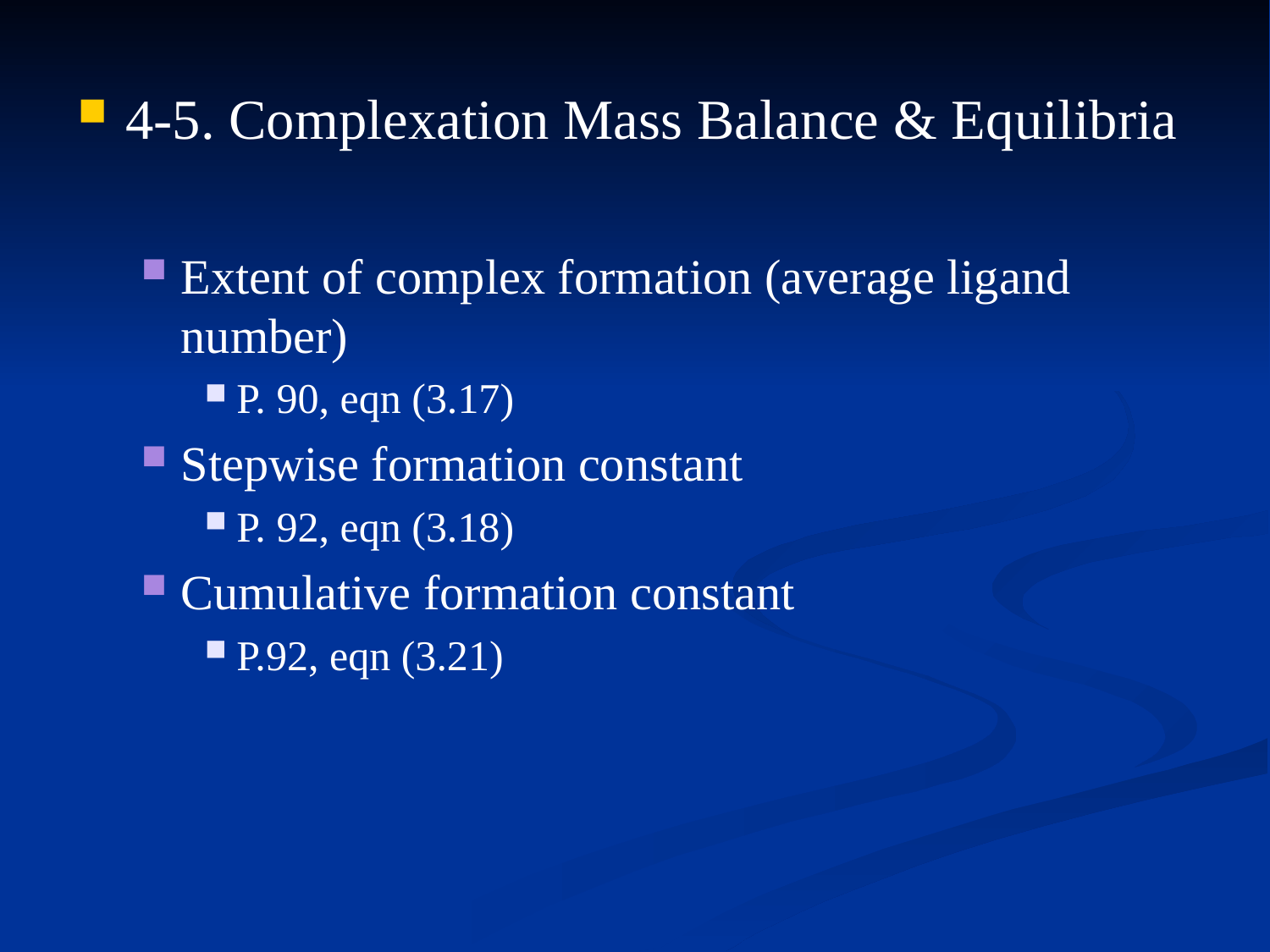

4-5. Complexation Mass Balance & Equilibria

Extent of complex formation (average ligand number)
P. 90, eqn (3.17)
Stepwise formation constant
P. 92, eqn (3.18)
Cumulative formation constant
P.92, eqn (3.21)